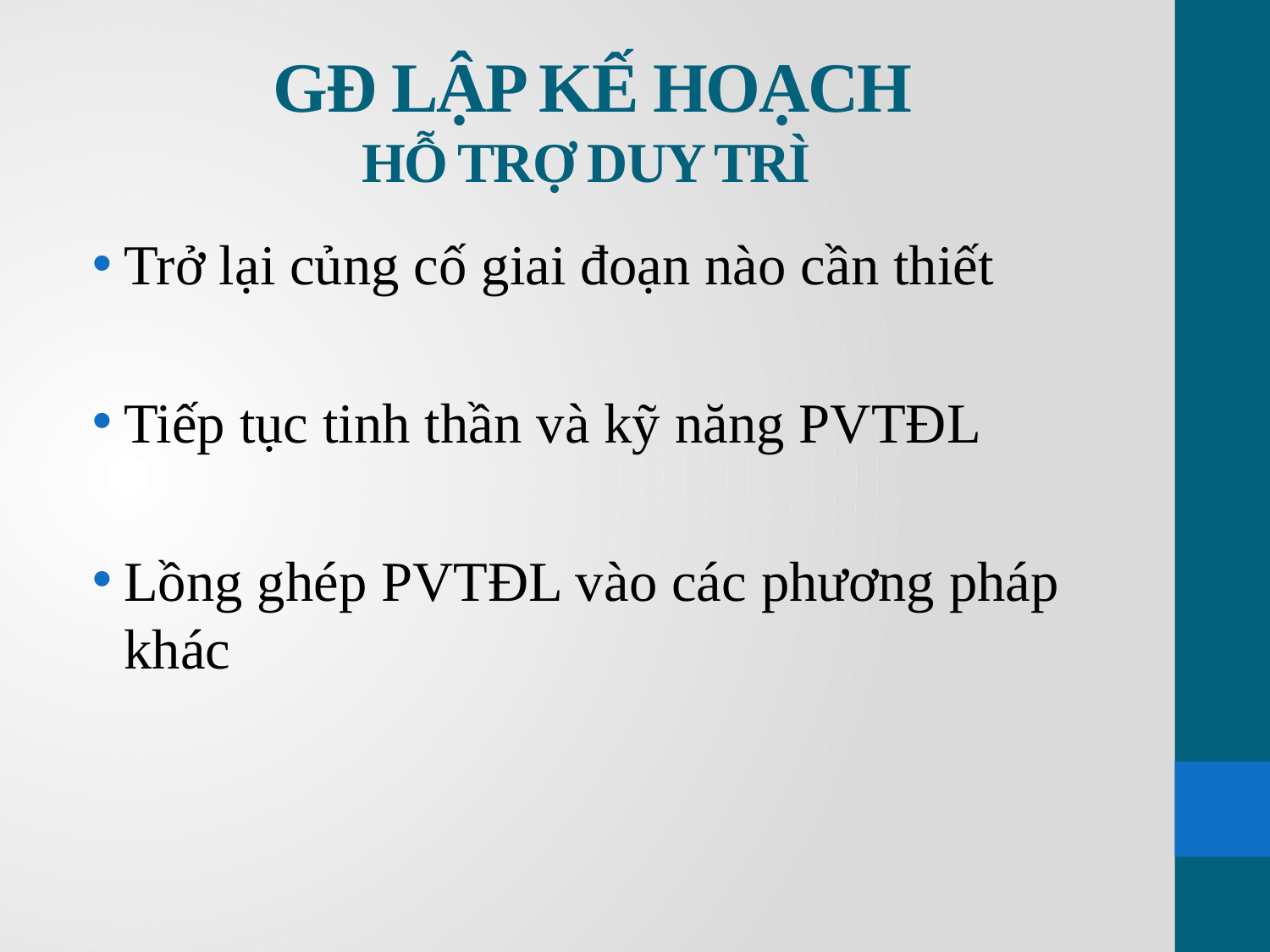

# GĐ LẬP KẾ HOẠCH HỖ TRỢ DUY TRÌ
Trở lại củng cố giai đoạn nào cần thiết

Tiếp tục tinh thần và kỹ năng PVTĐL

Lồng ghép PVTĐL vào các phương pháp khác